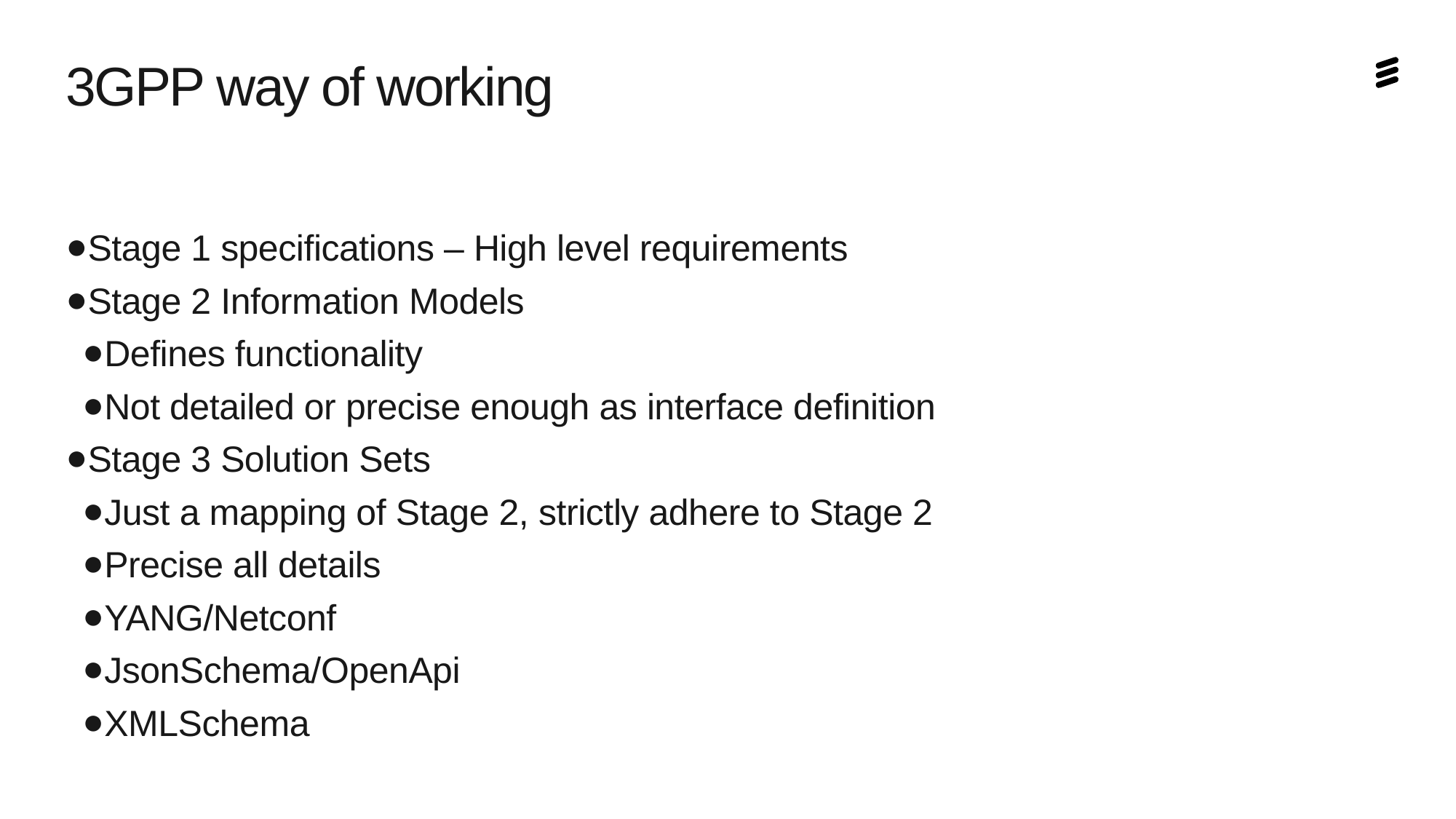

# 3GPP way of working

Stage 1 specifications – High level requirements
Stage 2 Information Models
Defines functionality
Not detailed or precise enough as interface definition
Stage 3 Solution Sets
Just a mapping of Stage 2, strictly adhere to Stage 2
Precise all details
YANG/Netconf
JsonSchema/OpenApi
XMLSchema